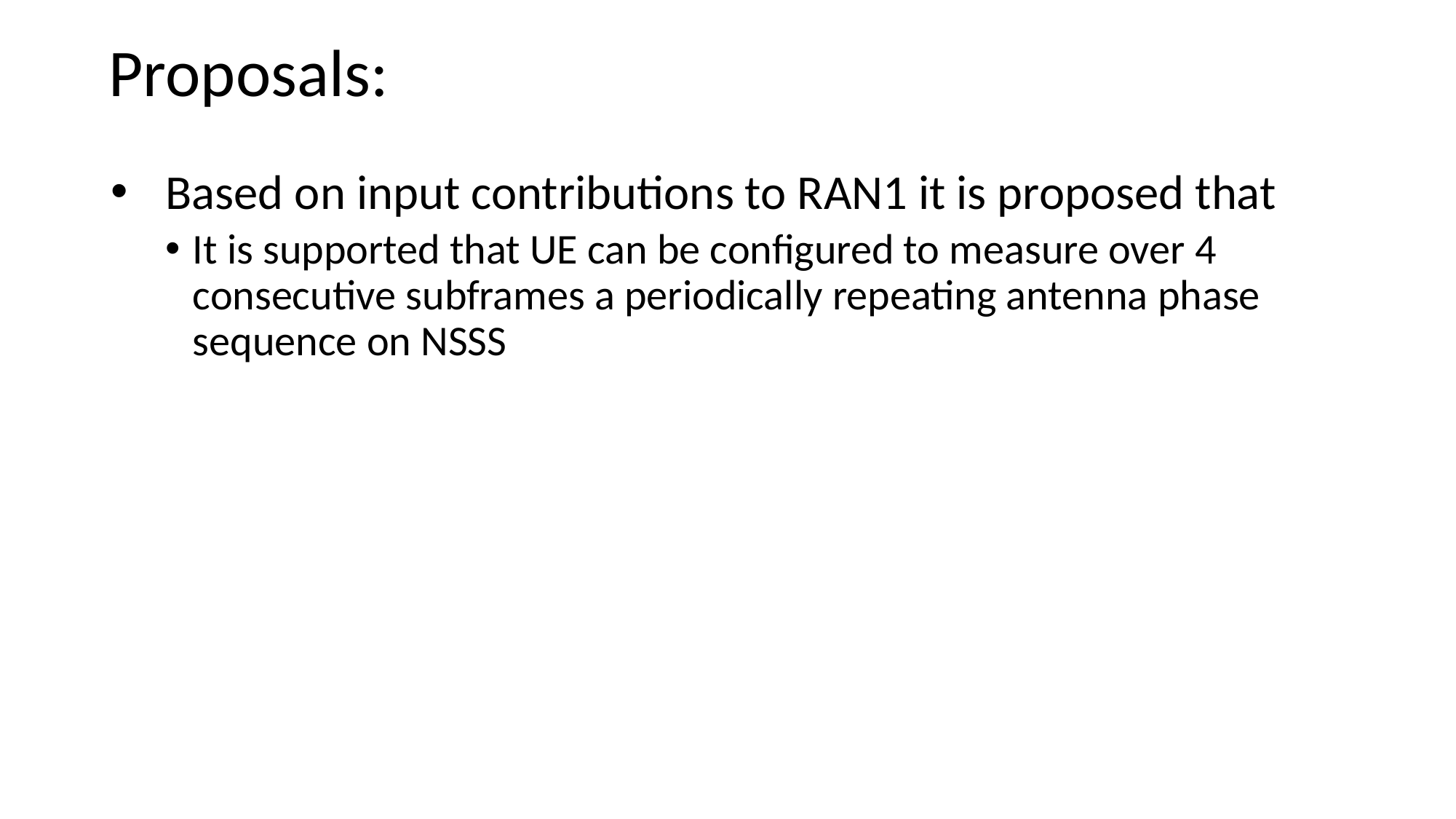

Proposals:
Based on input contributions to RAN1 it is proposed that
It is supported that UE can be configured to measure over 4 consecutive subframes a periodically repeating antenna phase sequence on NSSS